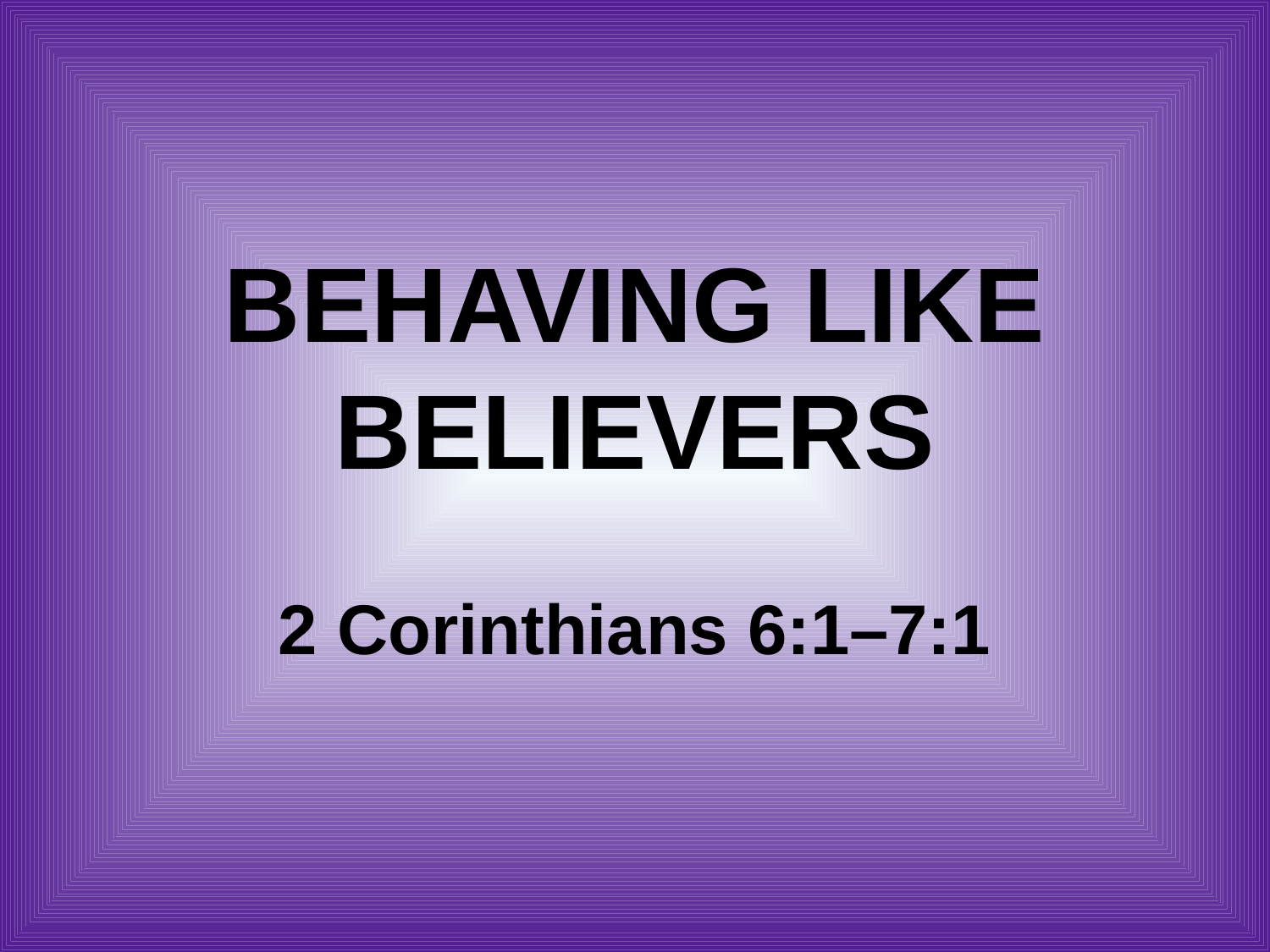

# Behaving Like Believers 2 Corinthians 6:1–7:1